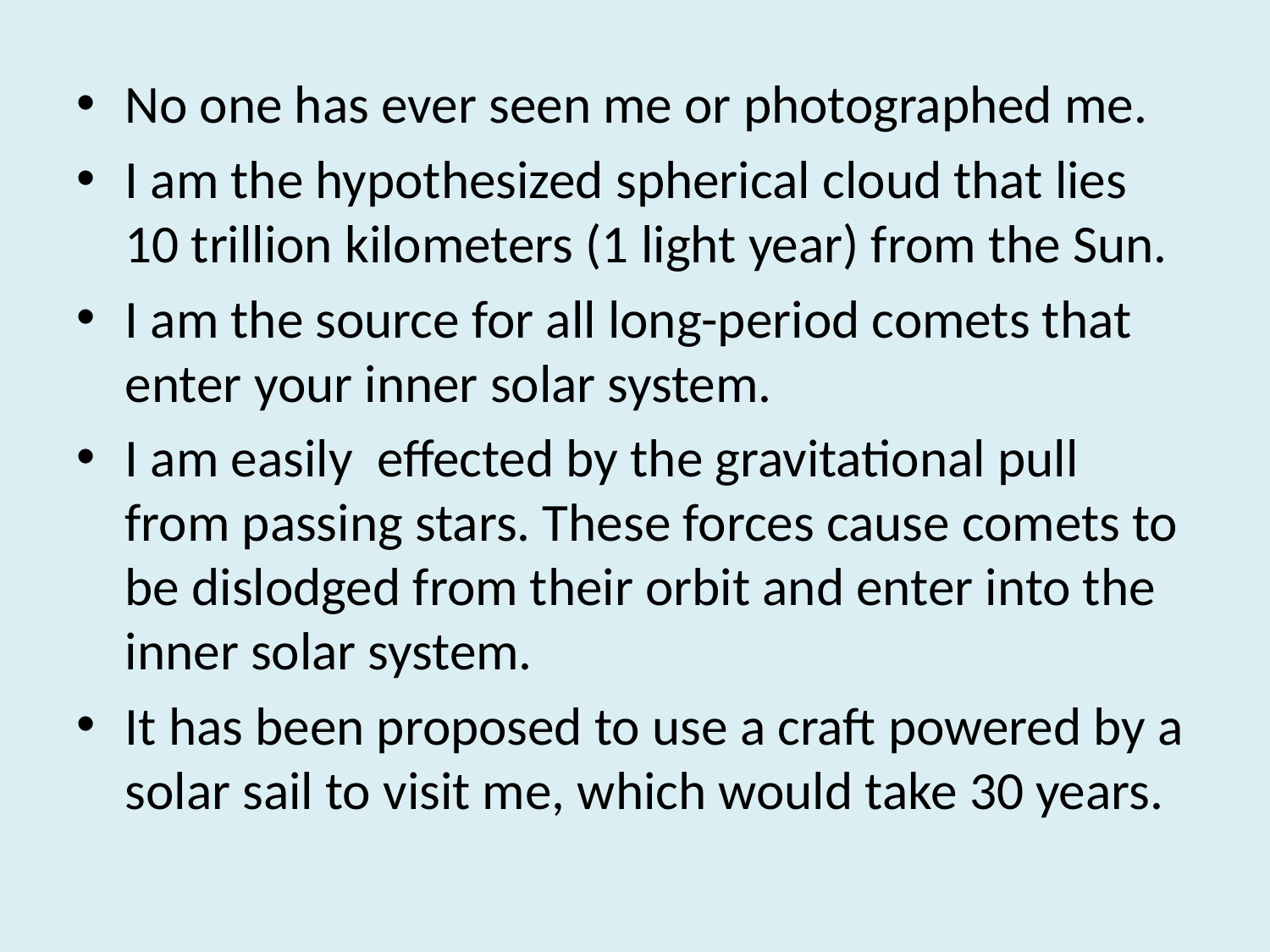

No one has ever seen me or photographed me.
I am the hypothesized spherical cloud that lies 10 trillion kilometers (1 light year) from the Sun.
I am the source for all long-period comets that enter your inner solar system.
I am easily  effected by the gravitational pull from passing stars. These forces cause comets to be dislodged from their orbit and enter into the inner solar system.
It has been proposed to use a craft powered by a solar sail to visit me, which would take 30 years.